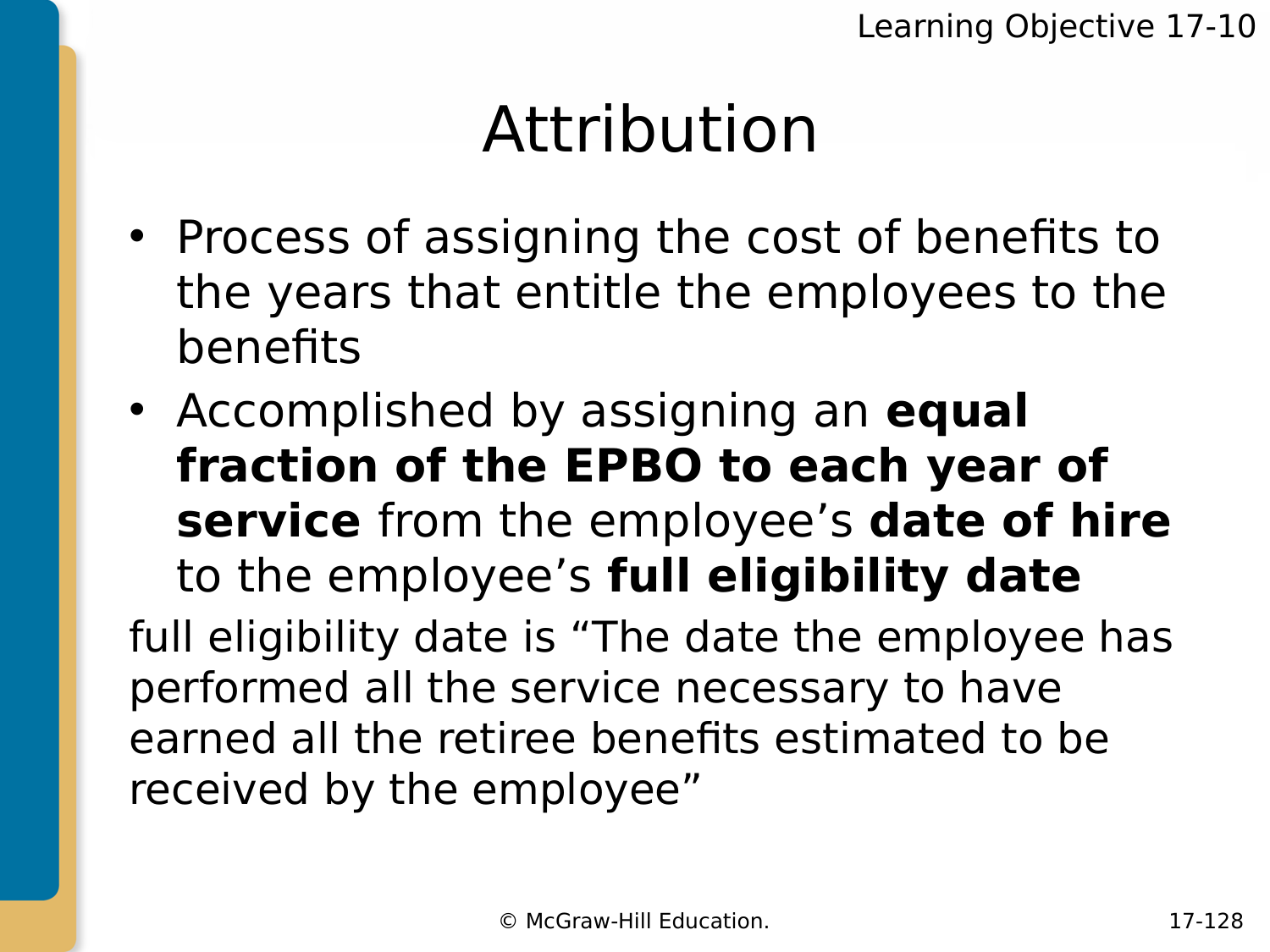

Learning Objective 17-10
# Attribution
Process of assigning the cost of benefits to the years that entitle the employees to the benefits
Accomplished by assigning an equal fraction of the EPBO to each year of service from the employee’s date of hire to the employee’s full eligibility date
full eligibility date is “The date the employee has performed all the service necessary to have earned all the retiree benefits estimated to be received by the employee”